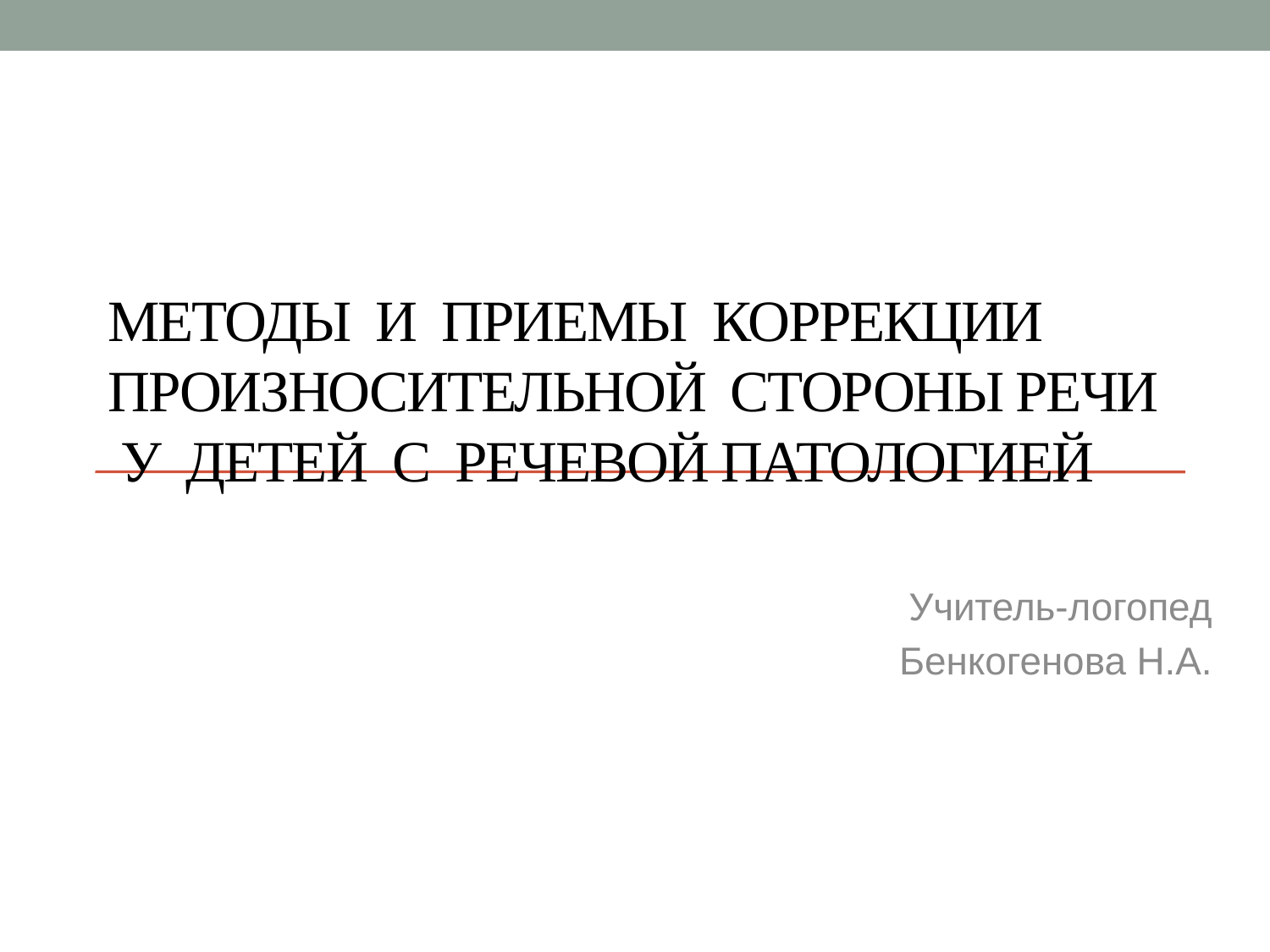

# Методы  и  приемы  коррекции произносительной  стороны речи  у  детей  с  речевой патологией
Учитель-логопед
Бенкогенова Н.А.